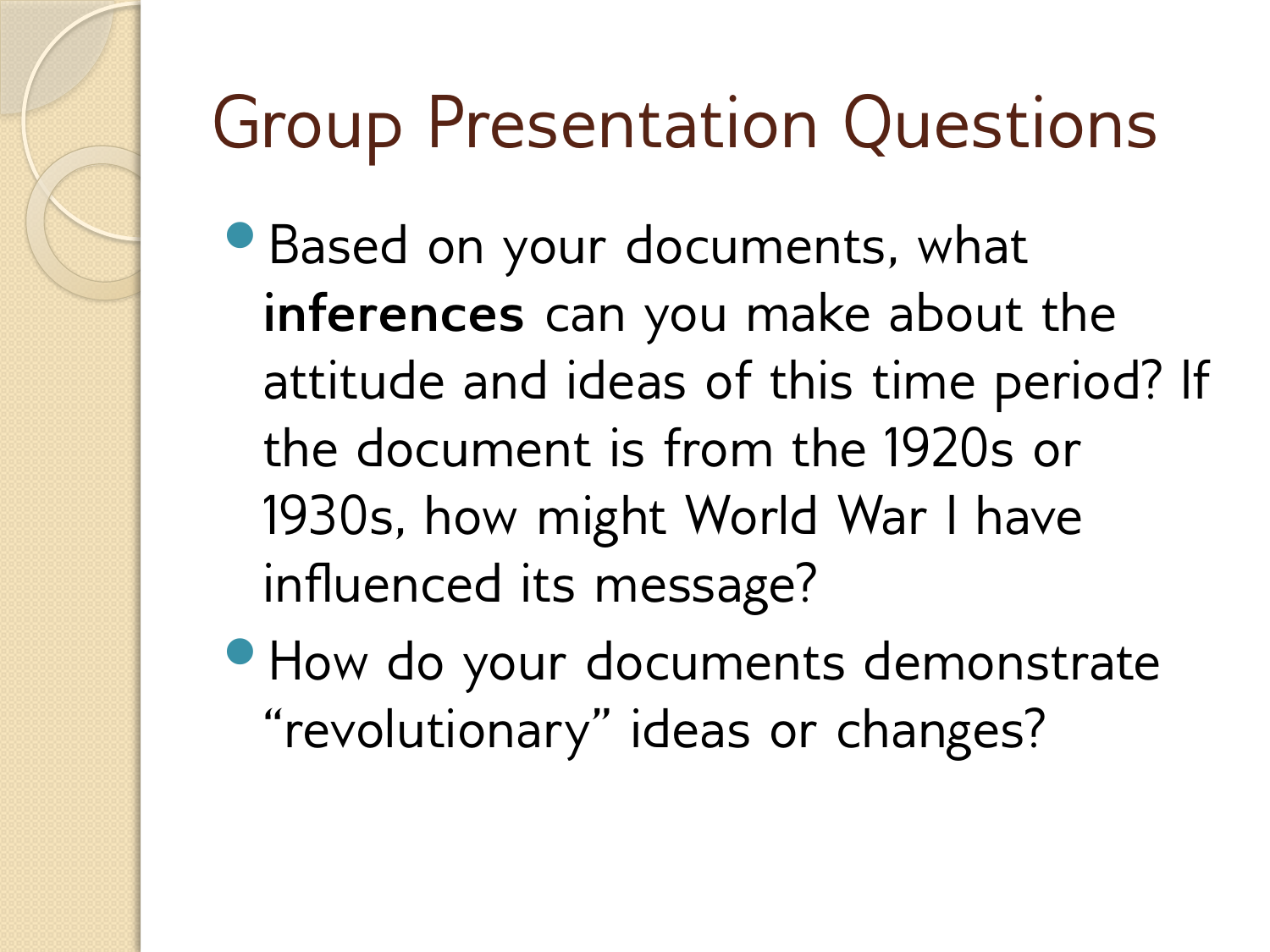

# Group Presentation Questions
Based on your documents, what inferences can you make about the attitude and ideas of this time period? If the document is from the 1920s or 1930s, how might World War I have influenced its message?
How do your documents demonstrate “revolutionary” ideas or changes?